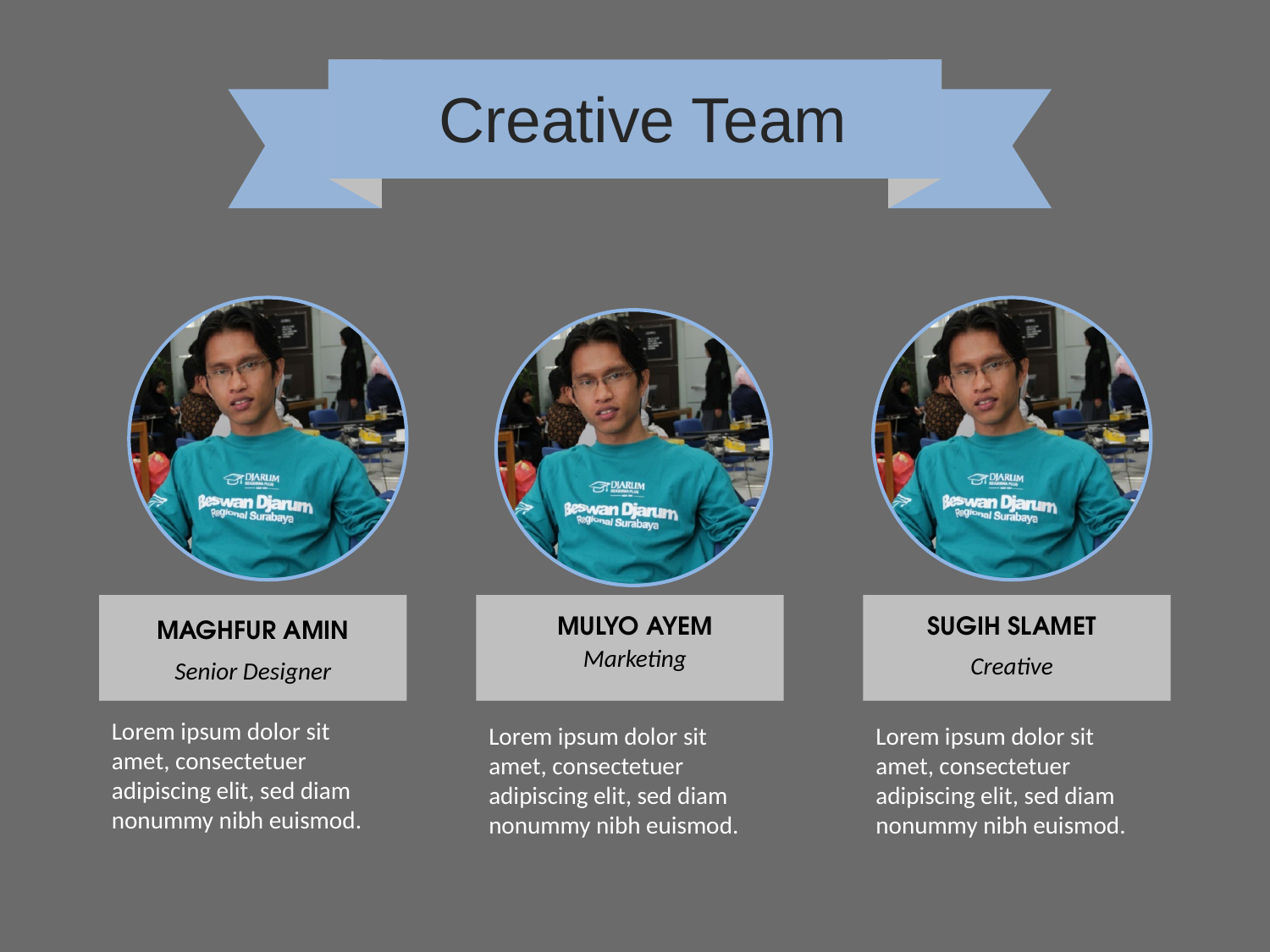

Creative Team

SUGIH SLAMET
Creative
MULYO AYEM
Marketing
MAGHFUR AMIN
Senior Designer
Lorem ipsum dolor sit amet, consectetuer adipiscing elit, sed diam nonummy nibh euismod.
Lorem ipsum dolor sit amet, consectetuer adipiscing elit, sed diam nonummy nibh euismod.
Lorem ipsum dolor sit amet, consectetuer adipiscing elit, sed diam nonummy nibh euismod.